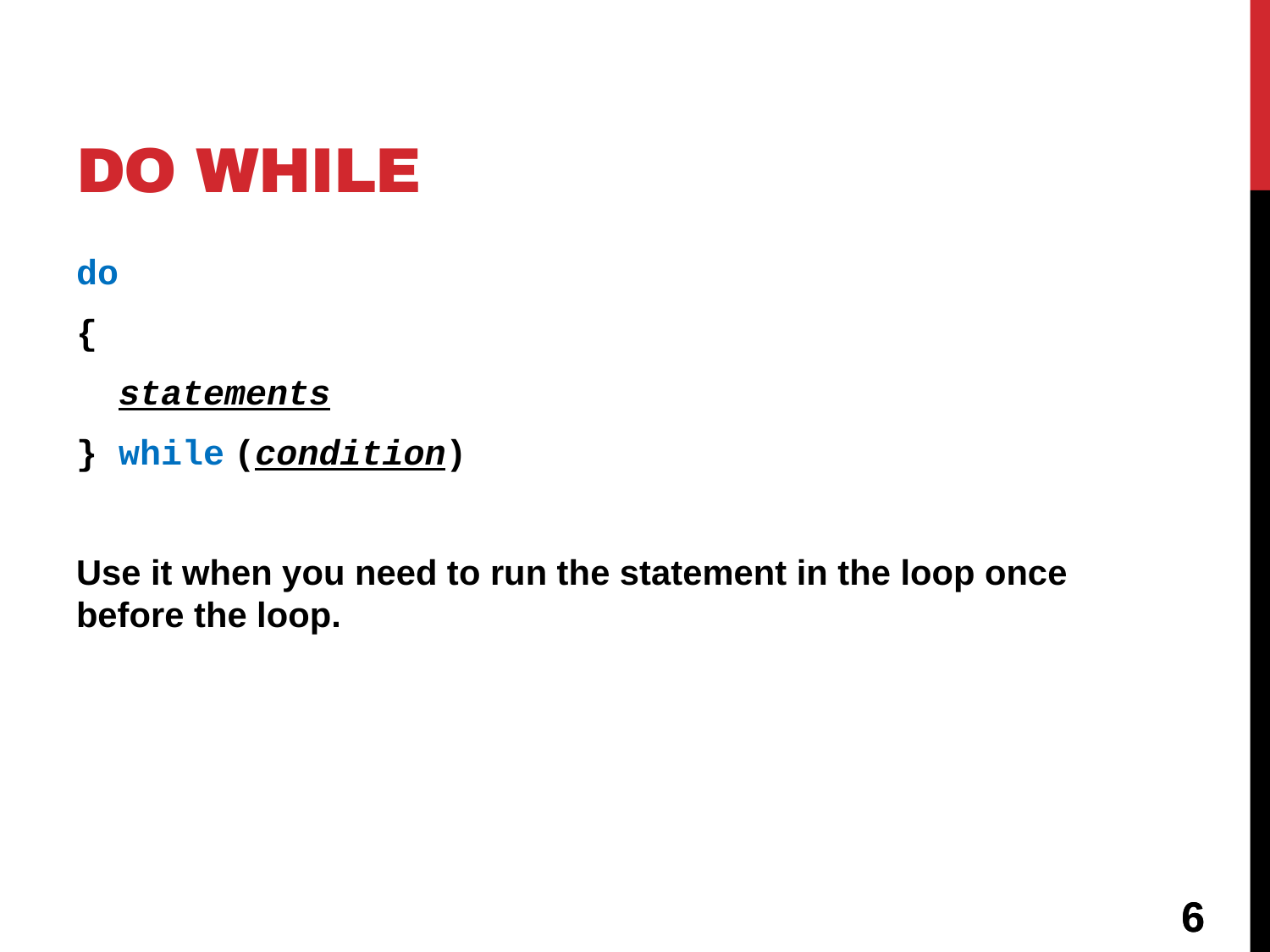

# Do while
do
{
  statements
} while (condition)

Use it when you need to run the statement in the loop once before the loop.